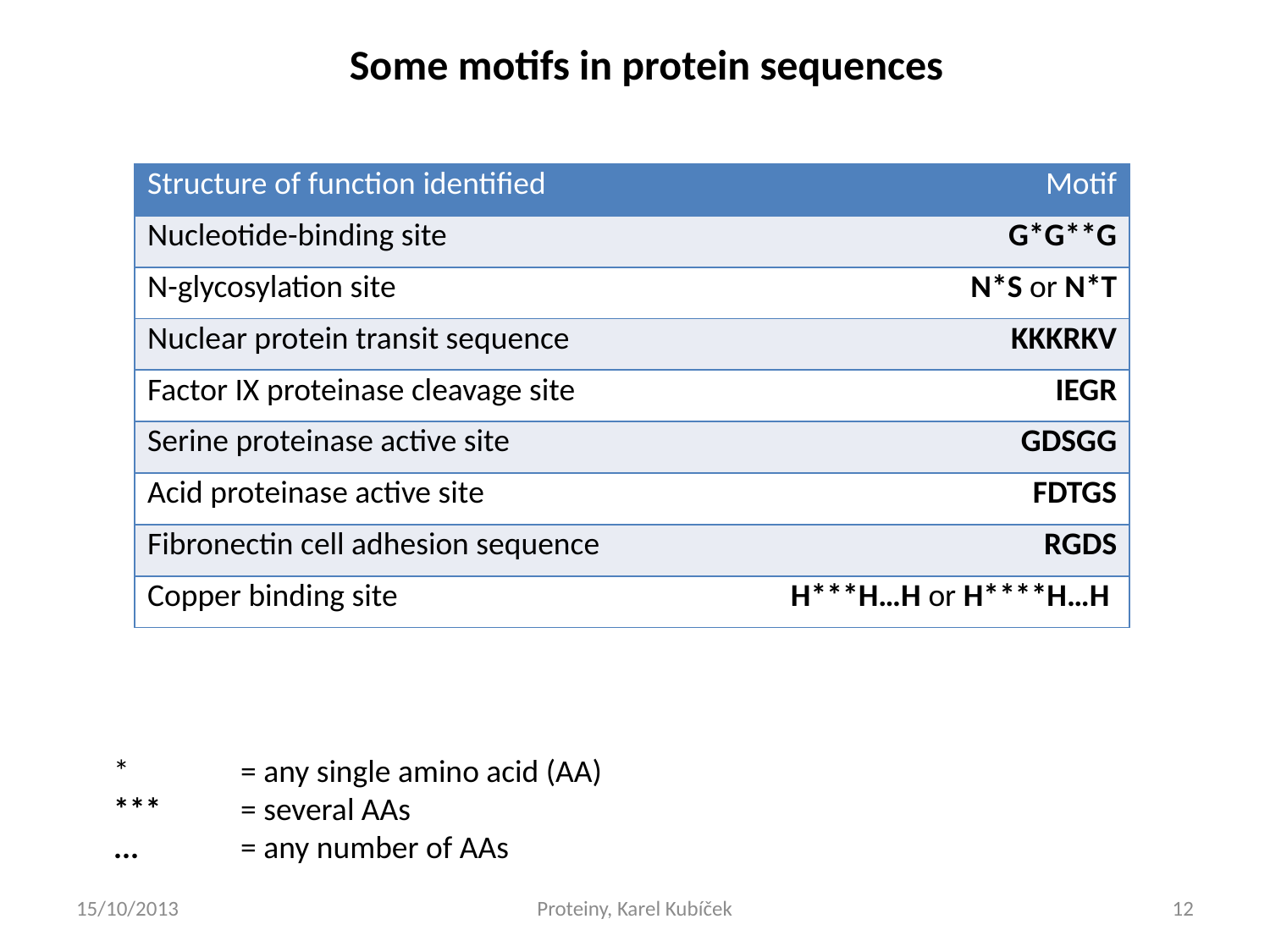

Some motifs in protein sequences
| Structure of function identified | Motif |
| --- | --- |
| Nucleotide-binding site | G\*G\*\*G |
| N-glycosylation site | N\*S or N\*T |
| Nuclear protein transit sequence | KKKRKV |
| Factor IX proteinase cleavage site | IEGR |
| Serine proteinase active site | GDSGG |
| Acid proteinase active site | FDTGS |
| Fibronectin cell adhesion sequence | RGDS |
| Copper binding site | H\*\*\*H…H or H\*\*\*\*H…H |
* 	= any single amino acid (AA)
*** 	= several AAs
... 	= any number of AAs
15/10/2013
Proteiny, Karel Kubíček
12